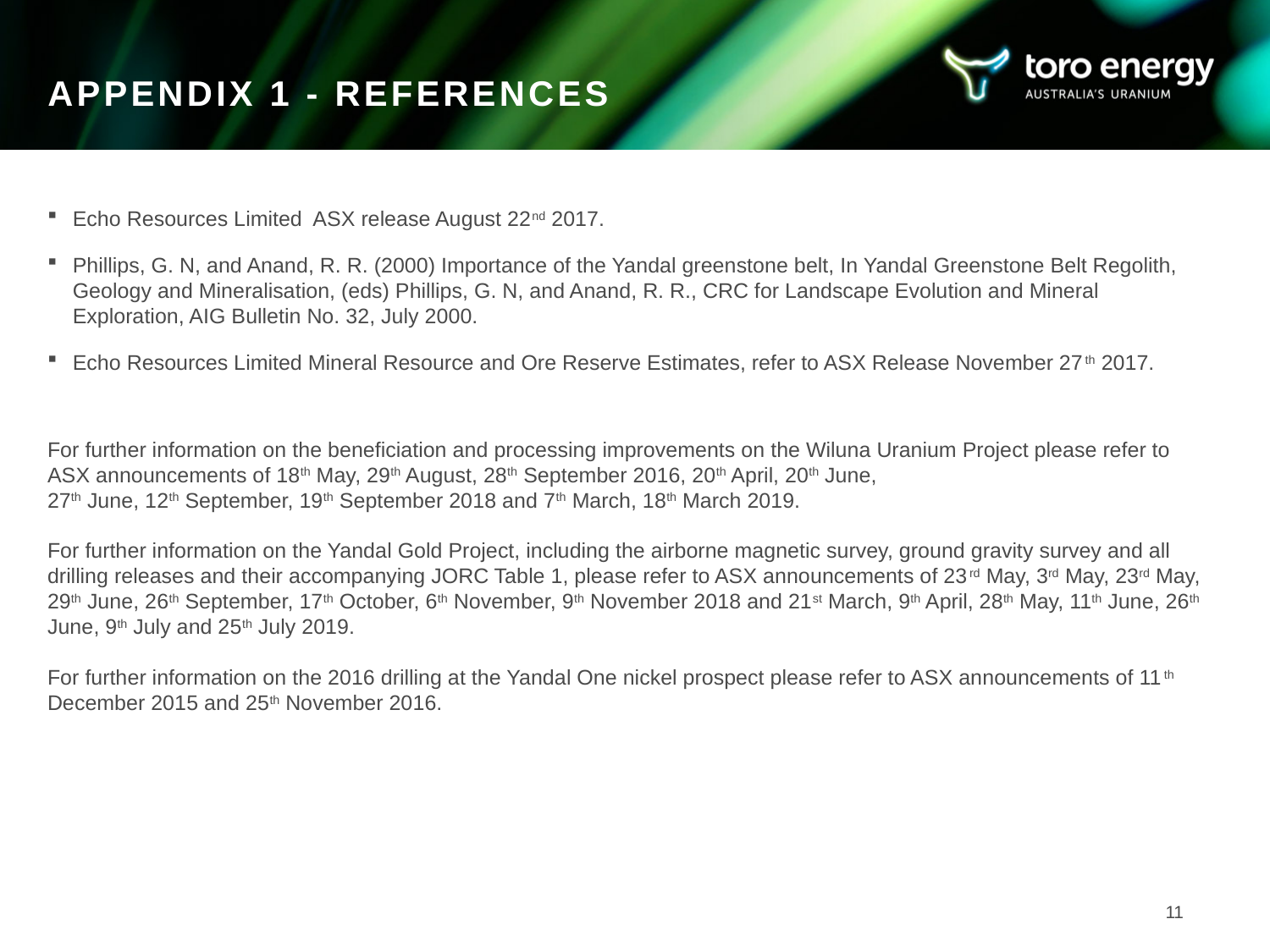

APPENDIX 1 - references
Echo Resources Limited  ASX release August 22nd 2017.
	Phillips, G. N, and Anand, R. R. (2000) Importance of the Yandal greenstone belt, In Yandal Greenstone Belt Regolith, Geology and Mineralisation, (eds) Phillips, G. N, and Anand, R. R., CRC for Landscape Evolution and Mineral Exploration, AIG Bulletin No. 32, July 2000.
	Echo Resources Limited Mineral Resource and Ore Reserve Estimates, refer to ASX Release November 27th 2017.

For further information on the beneficiation and processing improvements on the Wiluna Uranium Project please refer to ASX announcements of 18th May, 29th August, 28th September 2016, 20th April, 20th June,
27th June, 12th September, 19th September 2018 and 7th March, 18th March 2019.

For further information on the Yandal Gold Project, including the airborne magnetic survey, ground gravity survey and all drilling releases and their accompanying JORC Table 1, please refer to ASX announcements of 23rd May, 3rd May, 23rd May, 29th June, 26th September, 17th October, 6th November, 9th November 2018 and 21st March, 9th April, 28th May, 11th June, 26th June, 9th July and 25th July 2019.

For further information on the 2016 drilling at the Yandal One nickel prospect please refer to ASX announcements of 11th December 2015 and 25th November 2016.

11